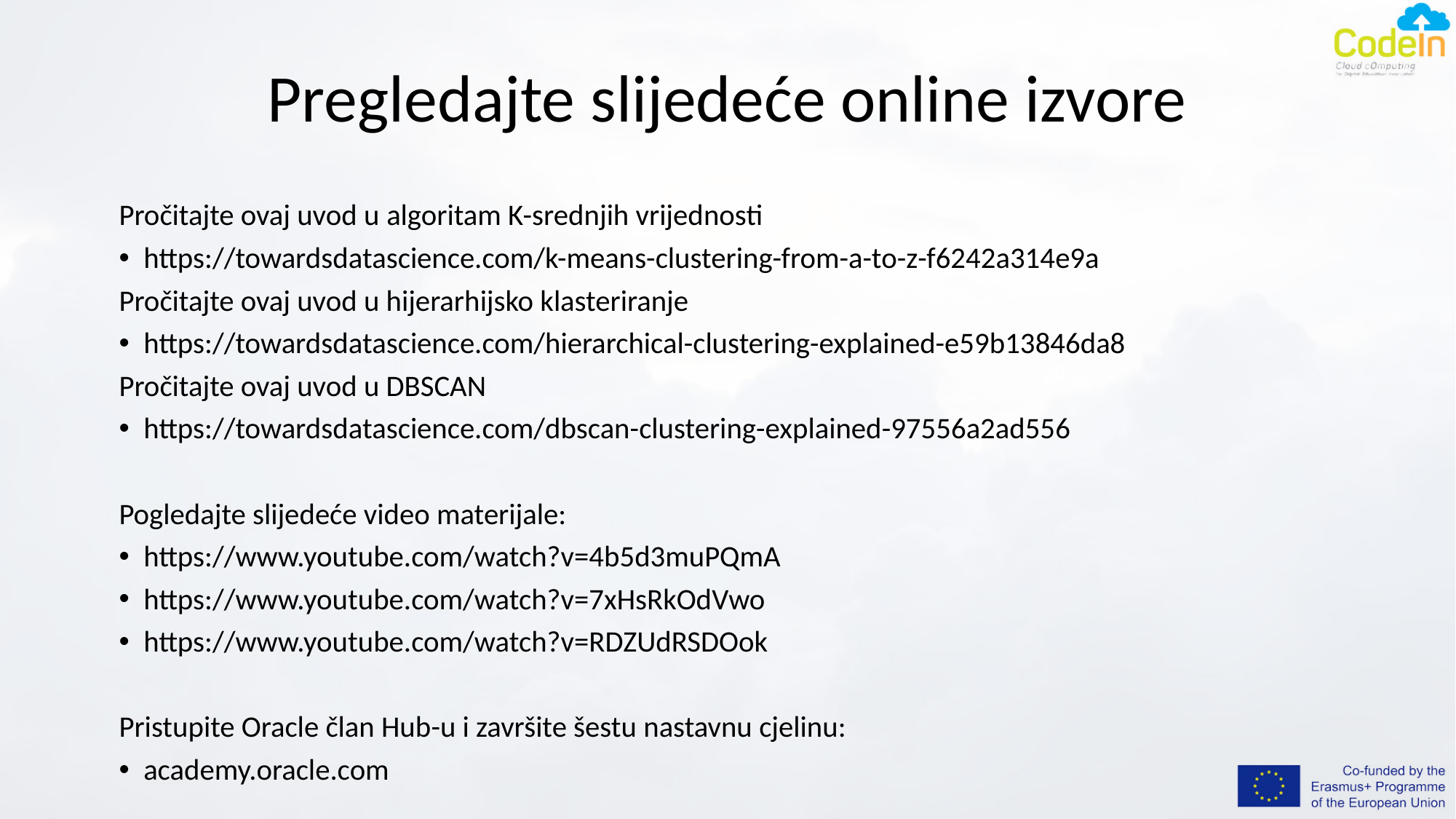

# Pregledajte slijedeće online izvore
Pročitajte ovaj uvod u algoritam K-srednjih vrijednosti
https://towardsdatascience.com/k-means-clustering-from-a-to-z-f6242a314e9a
Pročitajte ovaj uvod u hijerarhijsko klasteriranje
https://towardsdatascience.com/hierarchical-clustering-explained-e59b13846da8
Pročitajte ovaj uvod u DBSCAN
https://towardsdatascience.com/dbscan-clustering-explained-97556a2ad556

Pogledajte slijedeće video materijale:
https://www.youtube.com/watch?v=4b5d3muPQmA
https://www.youtube.com/watch?v=7xHsRkOdVwo
https://www.youtube.com/watch?v=RDZUdRSDOok

Pristupite Oracle član Hub-u i završite šestu nastavnu cjelinu:
academy.oracle.com